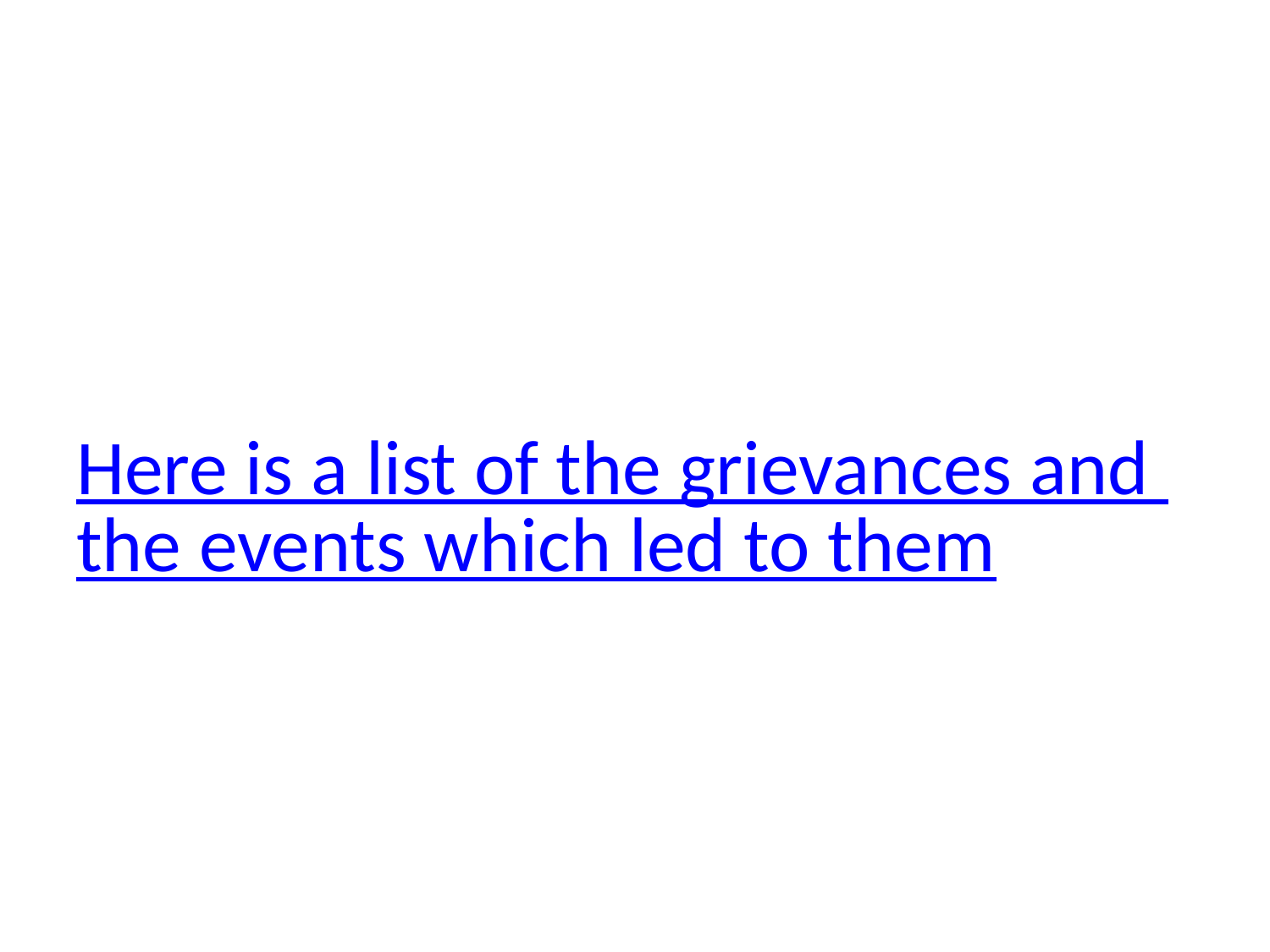

# Here is a list of the grievances and the events which led to them